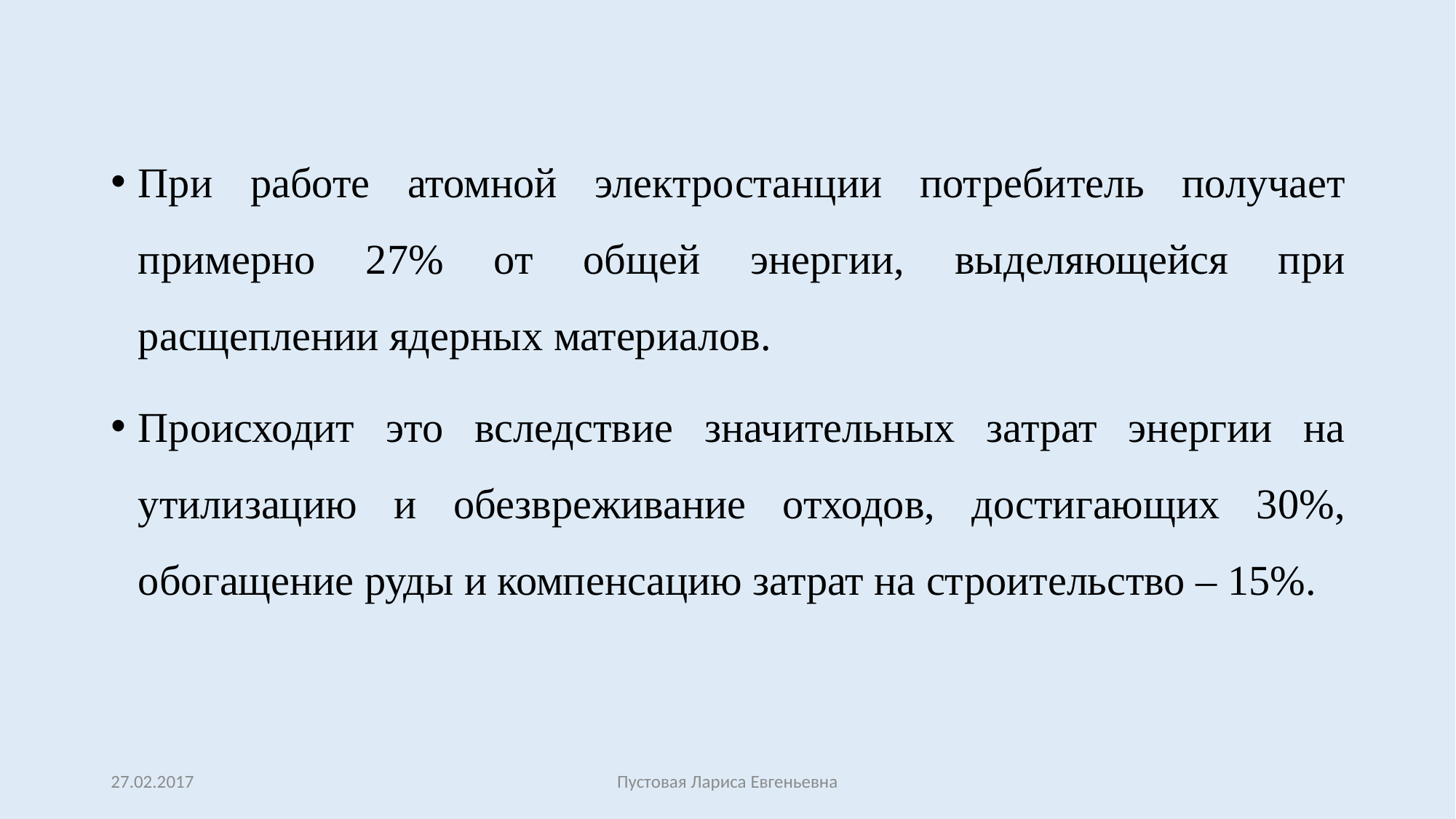

При работе атомной электростанции потребитель получает примерно 27% от общей энергии, выделяющейся при расщеплении ядерных материалов.
Происходит это вследствие значительных затрат энергии на утилизацию и обезвреживание отходов, достигающих 30%, обогащение руды и компенсацию затрат на строительство – 15%.

27.02.2017
Пустовая Лариса Евгеньевна